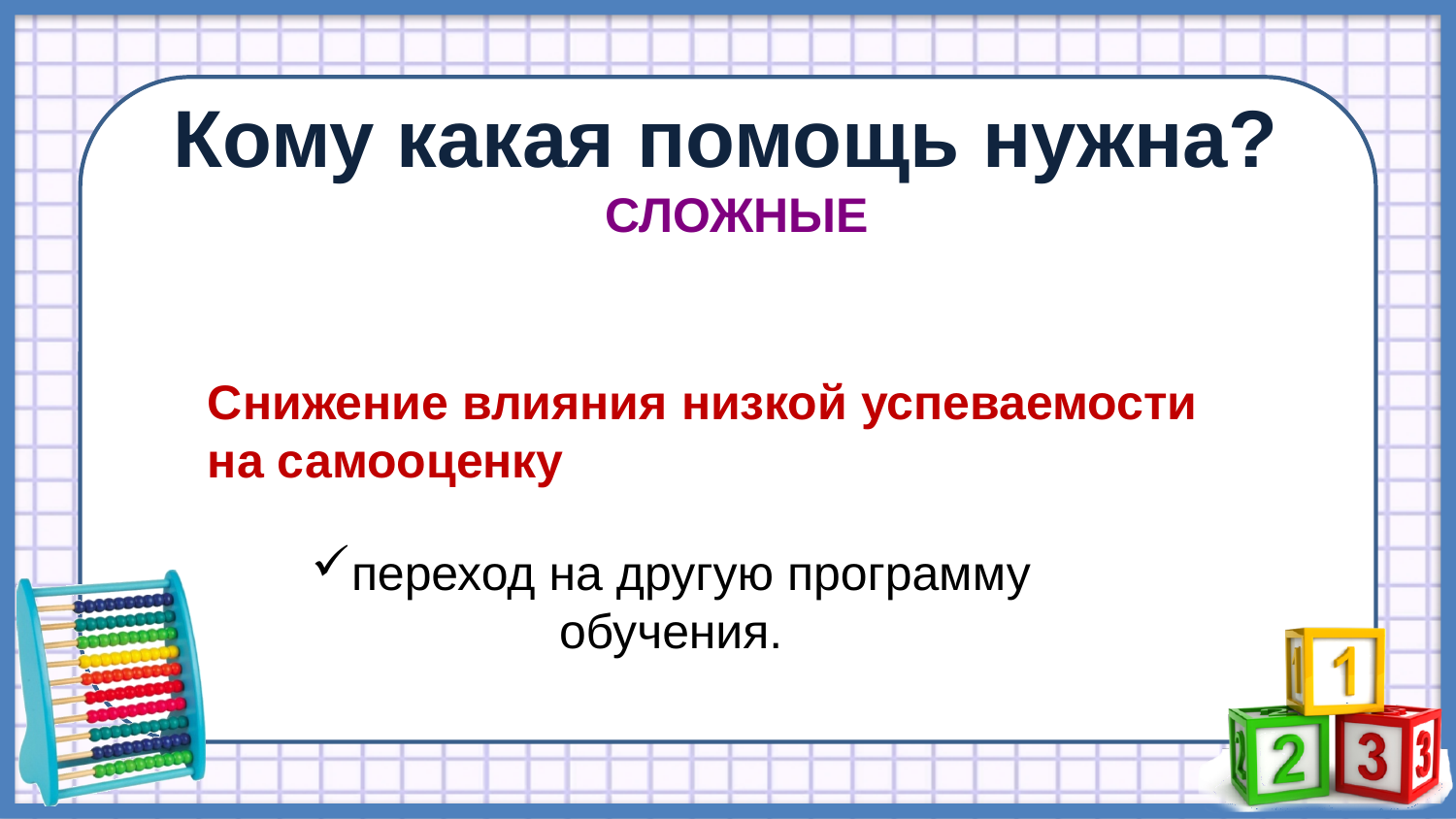

Кому какая помощь нужна?
СЛОЖНЫЕ
Снижение влияния низкой успеваемости на самооценку
переход на другую программу обучения.